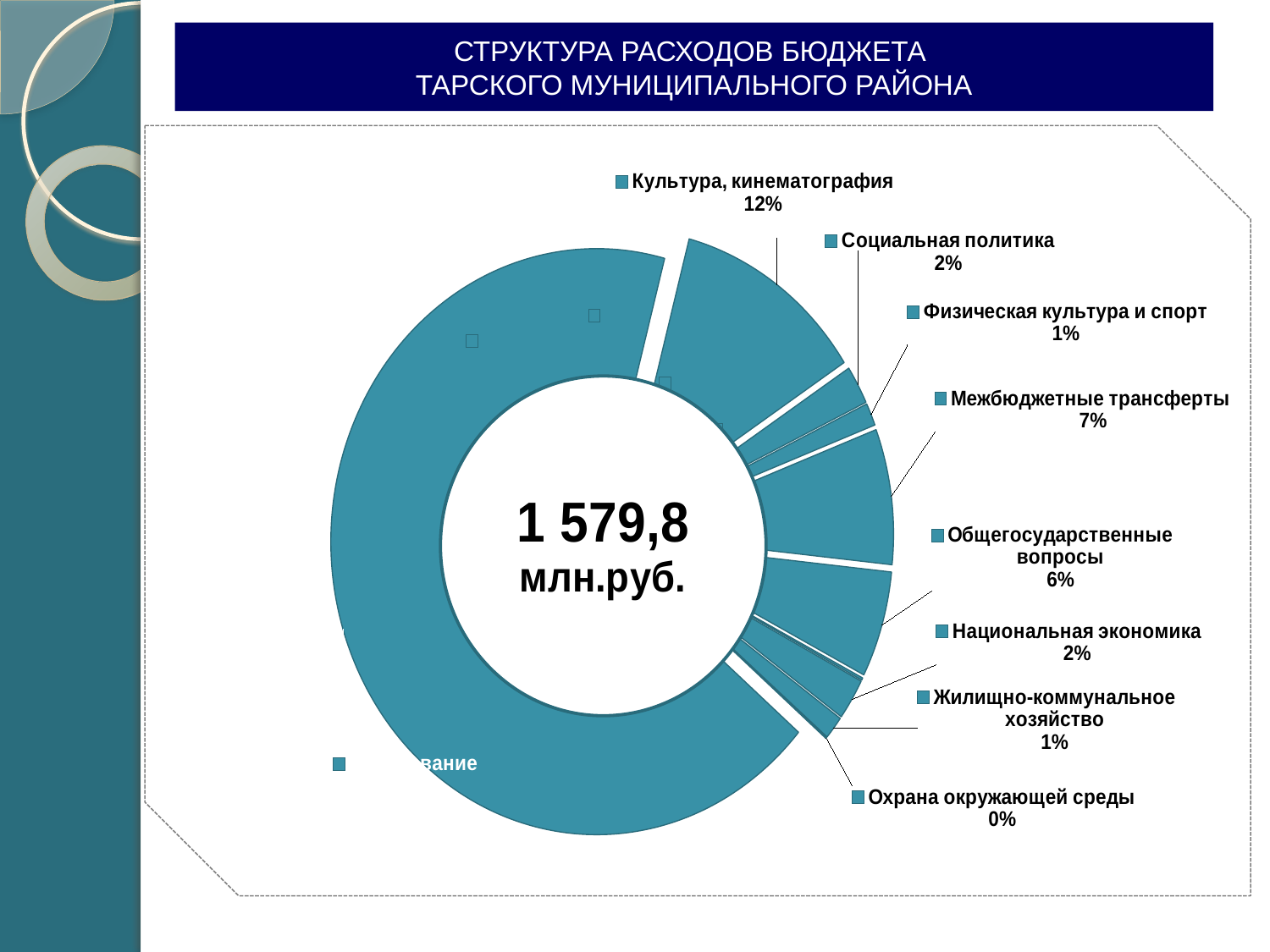

Структура расходов бюджета
Тарского муниципального района

### Chart

| Category | Столбец1 |
|---|---|
| Общегосударственные вопросы | 92666.4 |
| Национальная безопасность и правоохранительная деятельность | 1992.6 |
| Национальная экономика | 35933.1 |
| Жилищно-коммунальное хозяйство | 20195.4 |
| Охрана окружающей среды | 1050.6 |
| Образование | 1072482.3 |
| Культура, кинематография | 185134.2 |
| Социальная политика | 33561.5 |
| Физическая культура и спорт | 19658.7 |
| Межбюджетные трансферты  | 118129.7 |